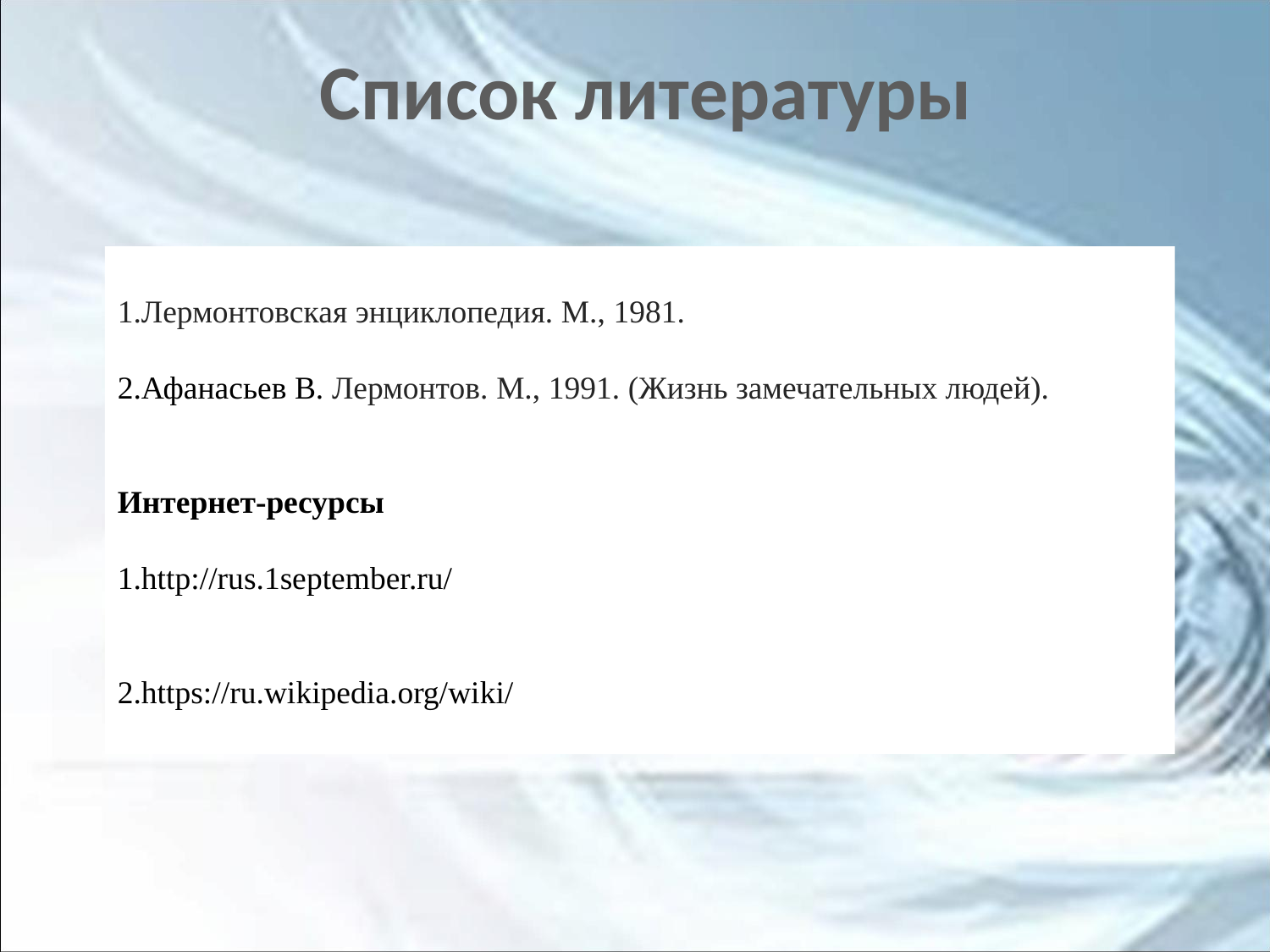

Список литературы

1.Лермонтовская энциклопедия. М., 1981.

2.Афанасьев В. Лермонтов. М., 1991. (Жизнь замечательных людей).

Интернет-ресурсы

1.http://rus.1september.ru/

2.https://ru.wikipedia.org/wiki/